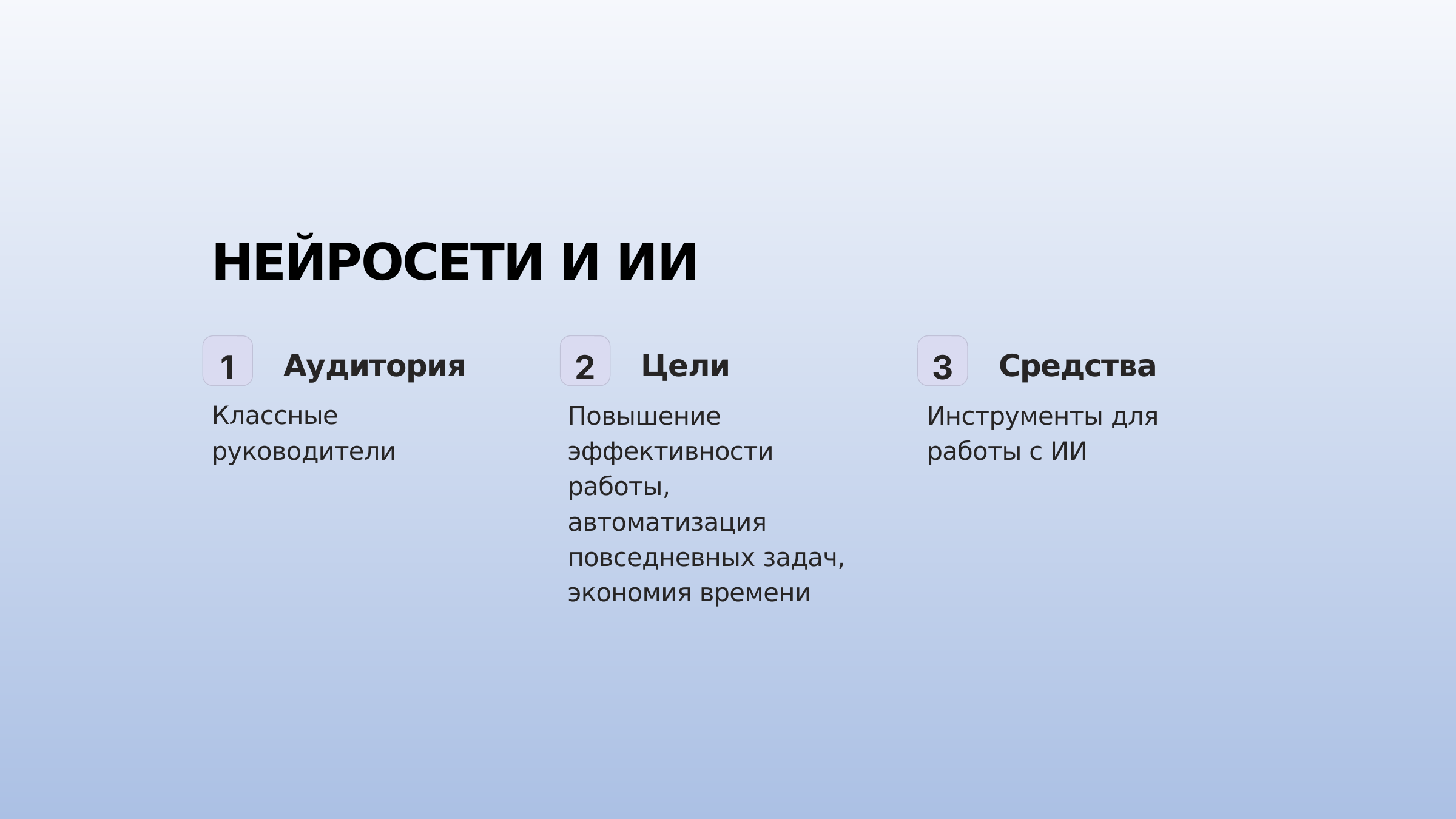

НЕЙРОСЕТИ И ИИ

1
2
3
Аудитория
Цели
Средства
Классные руководители
Повышение эффективности работы, автоматизация повседневных задач, экономия времени
Инструменты для работы с ИИ